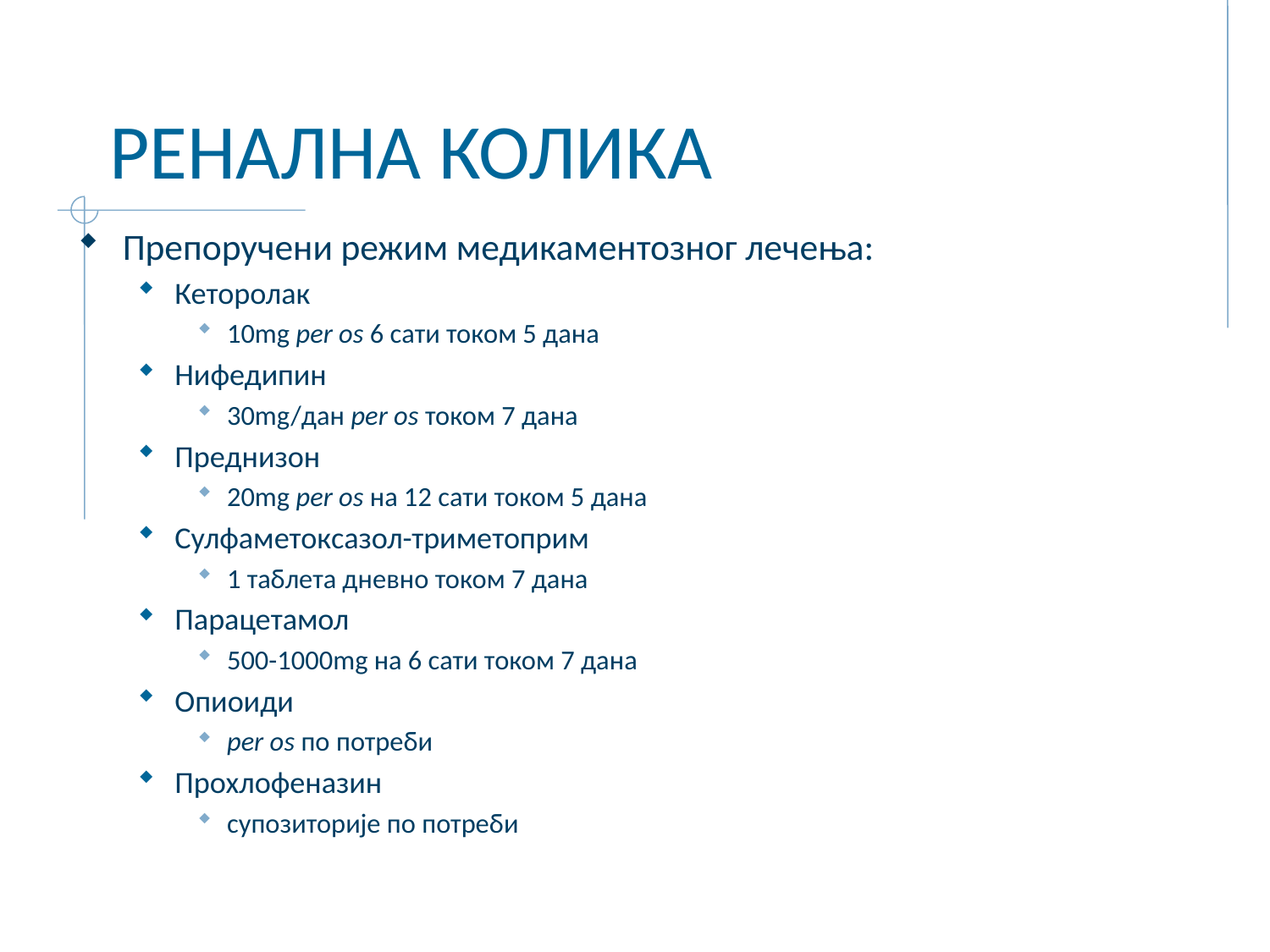

# РЕНАЛНА КОЛИКА
Препоручени режим медикаментозног лечења:
Кеторолак
10mg per os 6 сати током 5 дана
Нифедипин
30mg/дан per os током 7 дана
Преднизон
20mg per os на 12 сати током 5 дана
Сулфаметоксазол-триметоприм
1 таблета дневно током 7 дана
Парацетамол
500-1000mg на 6 сати током 7 дана
Опиоиди
per os по потреби
Прохлофеназин
супозиторије по потреби